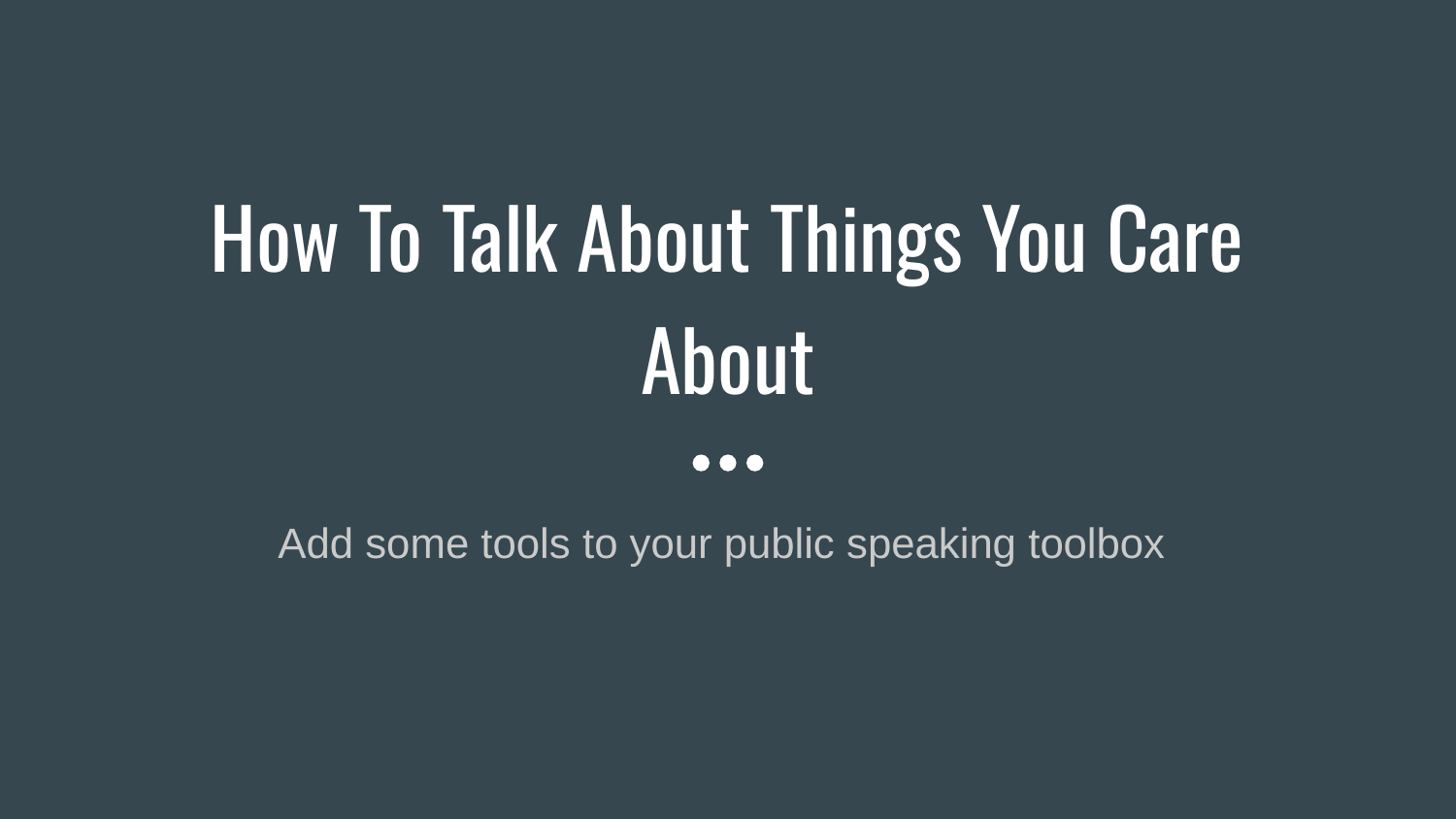

# How To Talk About Things You Care About
Add some tools to your public speaking toolbox